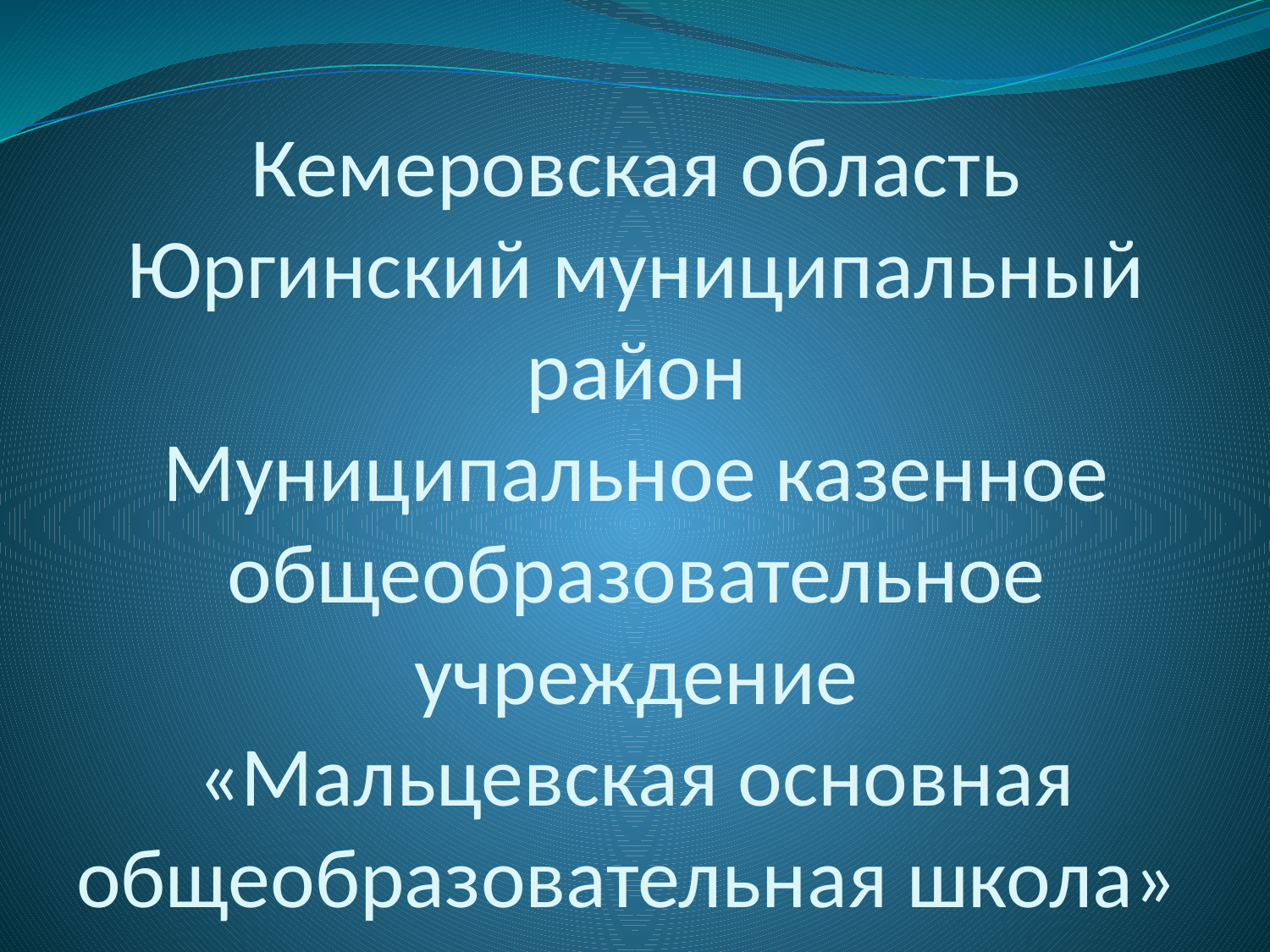

Кемеровская область
Юргинский муниципальный район
Муниципальное казенное
общеобразовательное учреждение
«Мальцевская основная общеобразовательная школа»